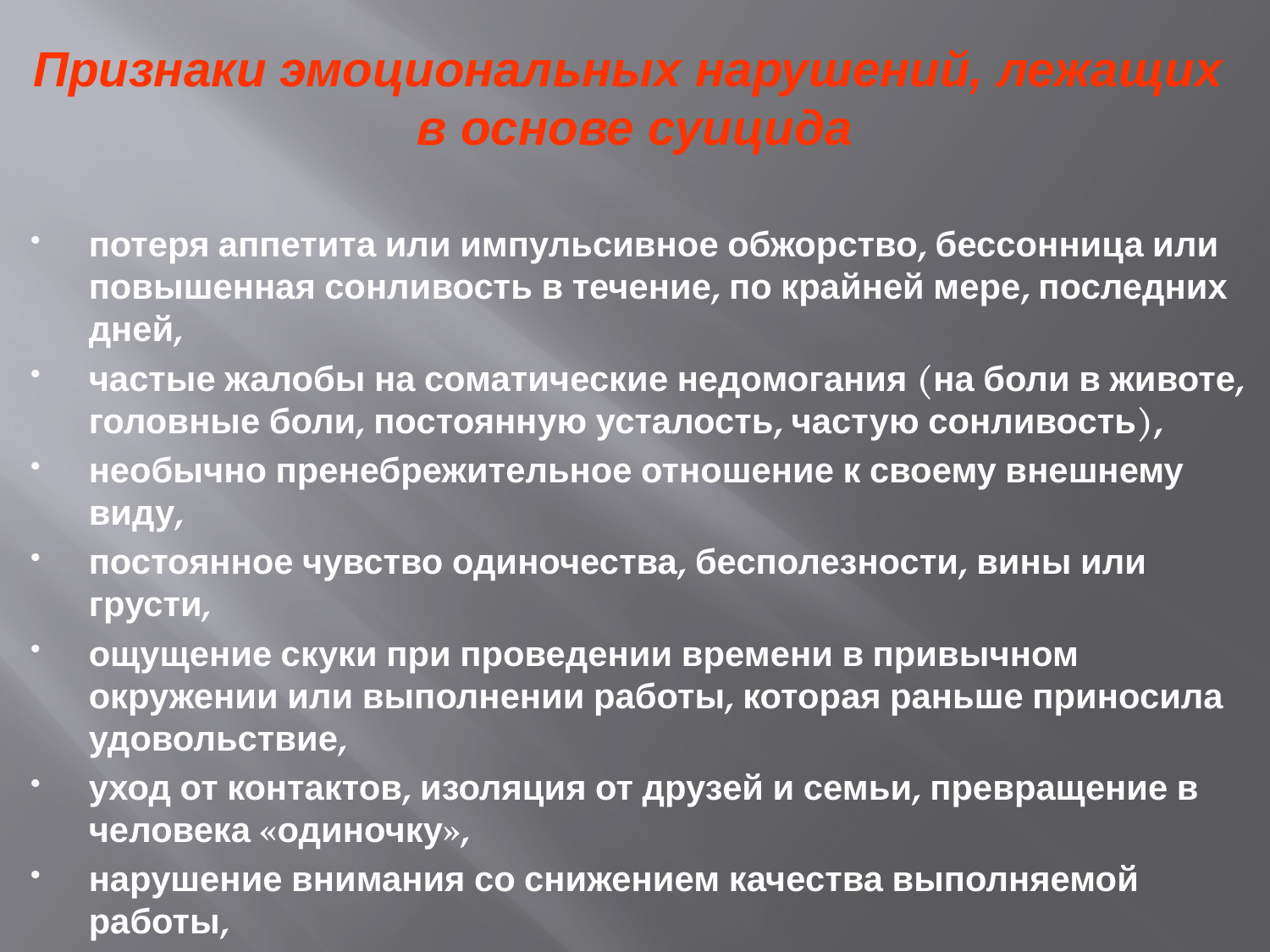

# Признаки эмоциональных нарушений, лежащих в основе суицида

потеря аппетита или импульсивное обжорство, бессонница или повышенная сонливость в течение, по крайней мере, последних дней,
частые жалобы на соматические недомогания (на боли в животе, головные боли, постоянную усталость, частую сонливость),
необычно пренебрежительное отношение к своему внешнему виду,
постоянное чувство одиночества, бесполезности, вины или грусти,
ощущение скуки при проведении времени в привычном окружении или выполнении работы, которая раньше приносила удовольствие,
уход от контактов, изоляция от друзей и семьи, превращение в человека «одиночку»,
нарушение внимания со снижением качества выполняемой работы,
погруженность в размышления о смерти,
отсутствие планов на будущее,
 внезапные приступы гнева, зачастую возникающие из-за мелочей